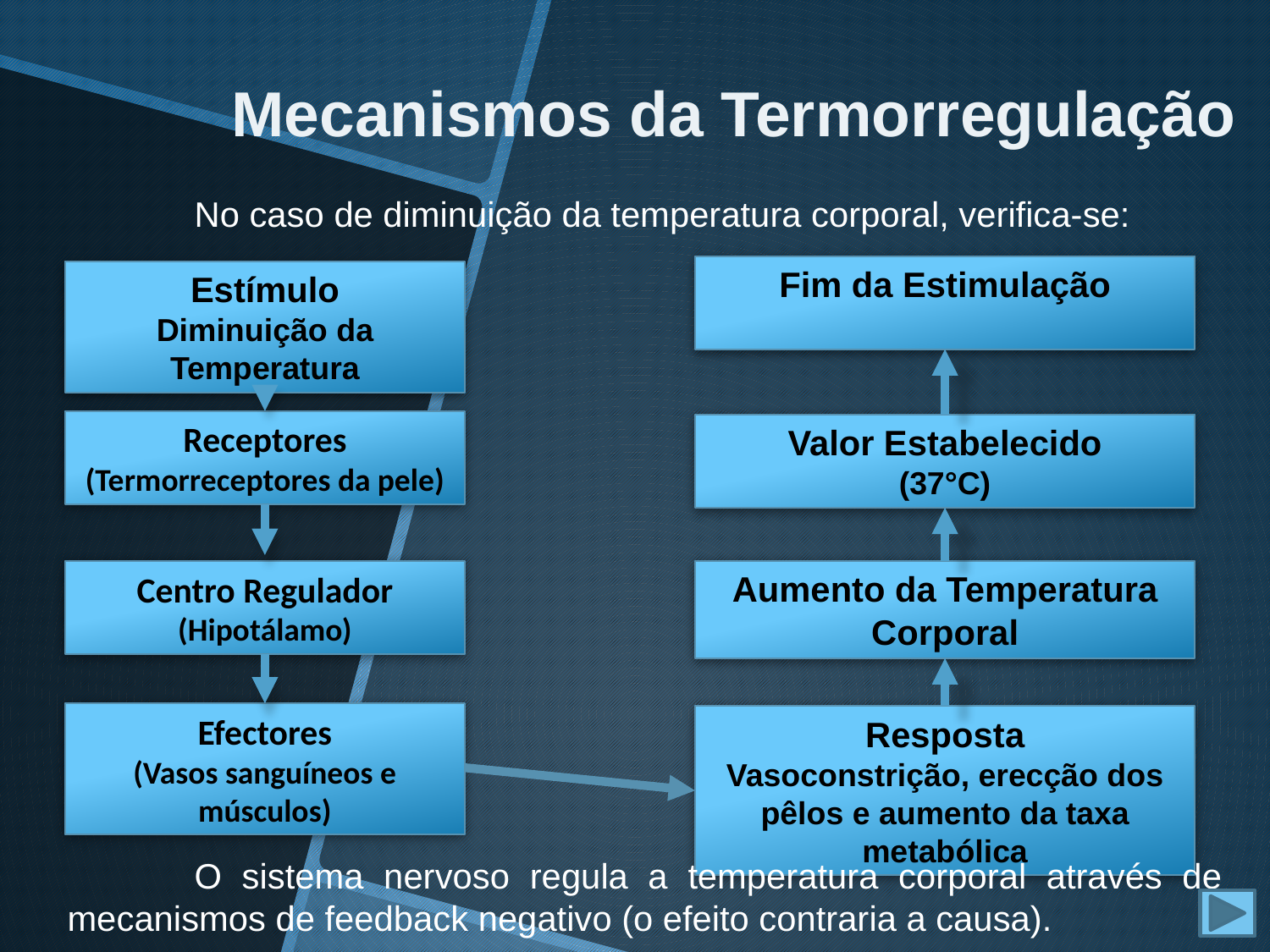

Mecanismos da Termorregulação
	No caso de diminuição da temperatura corporal, verifica-se:
Fim da Estimulação

Estímulo
Diminuição da Temperatura
Receptores
(Termorreceptores da pele)
Valor Estabelecido
(37°C)
Aumento da Temperatura Corporal
Centro Regulador
(Hipotálamo)
Efectores
(Vasos sanguíneos e músculos)
Resposta
Vasoconstrição, erecção dos pêlos e aumento da taxa metabólica
	O sistema nervoso regula a temperatura corporal através de mecanismos de feedback negativo (o efeito contraria a causa).